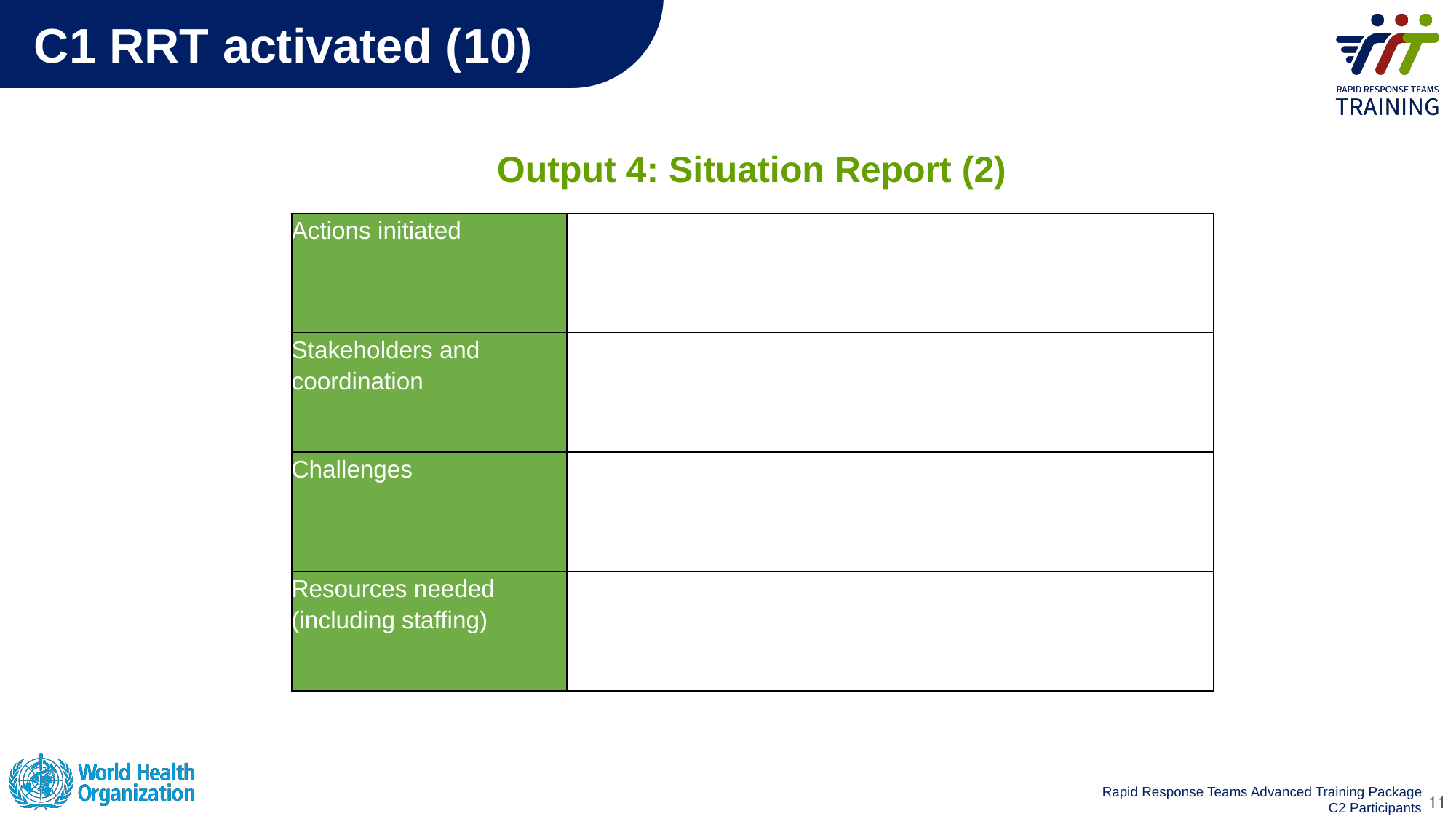

C1 RRT activated (10)
Output 4: Situation Report (2)
| Actions initiated |  |
| --- | --- |
| Stakeholders and coordination |  |
| Challenges |  |
| Resources needed (including staffing) |  |